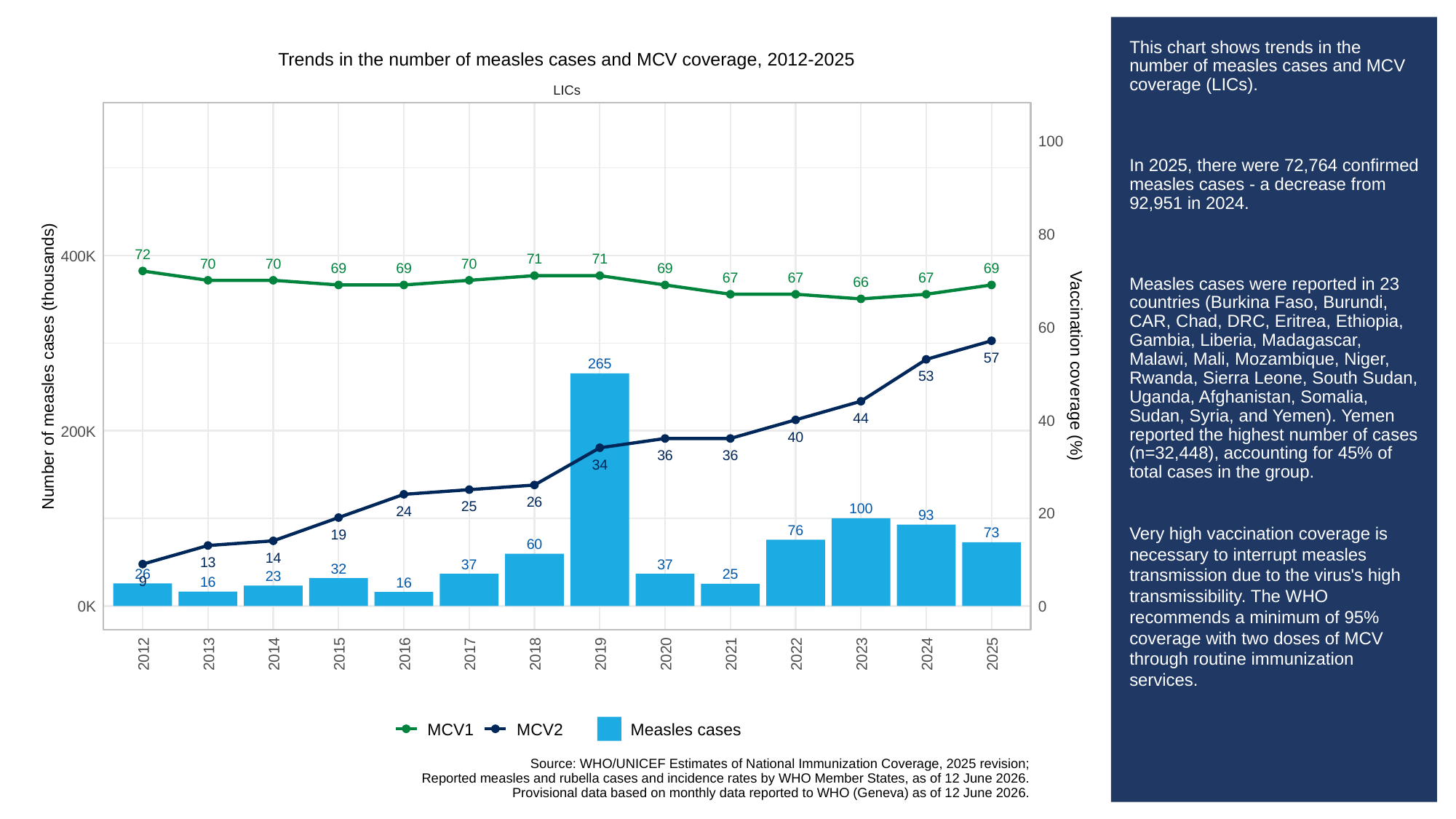

# This chart shows trends in the number of measles cases and MCV coverage (LICs).

In 2025, there were 72,764 confirmed measles cases - a decrease from 92,951 in 2024.

Measles cases were reported in 23 countries (Burkina Faso, Burundi, CAR, Chad, DRC, Eritrea, Ethiopia, Gambia, Liberia, Madagascar, Malawi, Mali, Mozambique, Niger, Rwanda, Sierra Leone, South Sudan, Uganda, Afghanistan, Somalia, Sudan, Syria, and Yemen). Yemen reported the highest number of cases (n=32,448), accounting for 45% of total cases in the group.

Very high vaccination coverage is necessary to interrupt measles transmission due to the virus's high transmissibility. The WHO recommends a minimum of 95% coverage with two doses of MCV through routine immunization services.

Trends in the number of measles cases and MCV coverage, 2012-2025
LICs

100

80
72
400K
71
71

70
70
70
69
69
69
69

67
67
67

66

60

57

265
Number of measles cases (thousands)
Vaccination coverage (%)
53

44
40

200K

40

36
36
34

26
25
100
24
20
93

76

73
19

60

14

13
37
37

32
26
25
23

9
16
16

0K
0

2012
2013
2014
2015
2016
2017
2018
2019
2020
2021
2022
2023
2024
2025

MCV1
MCV2
Measles cases

Source: WHO/UNICEF Estimates of National Immunization Coverage, 2025 revision;
Reported measles and rubella cases and incidence rates by WHO Member States, as of 12 June 2026.
Provisional data based on monthly data reported to WHO (Geneva) as of 12 June 2026.